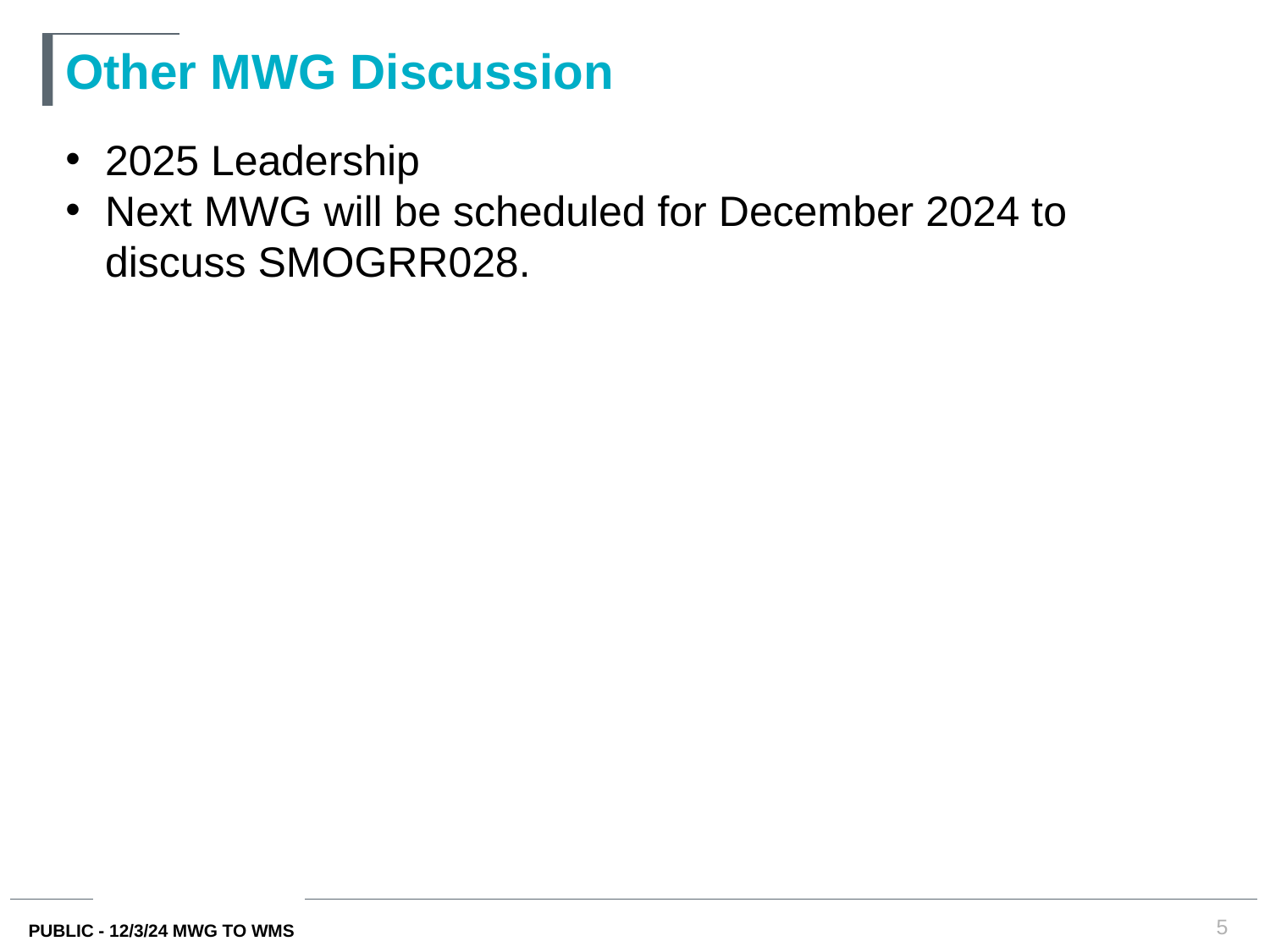

# Other MWG Discussion
2025 Leadership
Next MWG will be scheduled for December 2024 to discuss SMOGRR028.
5
PUBLIC - 1/10/24 MWG TO WMS
PUBLIC - 12/3/24 MWG TO WMS